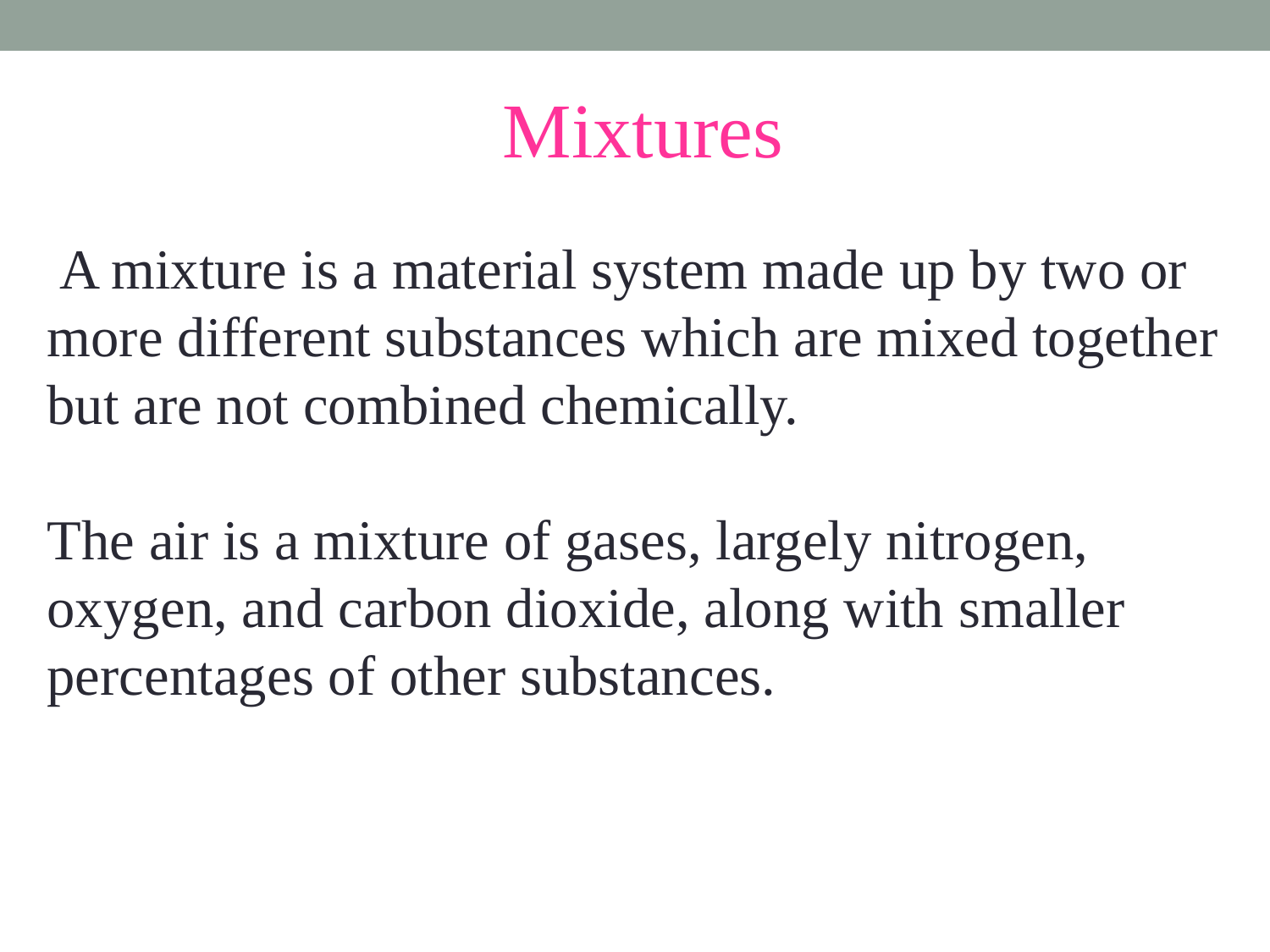

Mixtures

 A mixture is a material system made up by two or more different substances which are mixed together but are not combined chemically.

The air is a mixture of gases, largely nitrogen, oxygen, and carbon dioxide, along with smaller percentages of other substances.